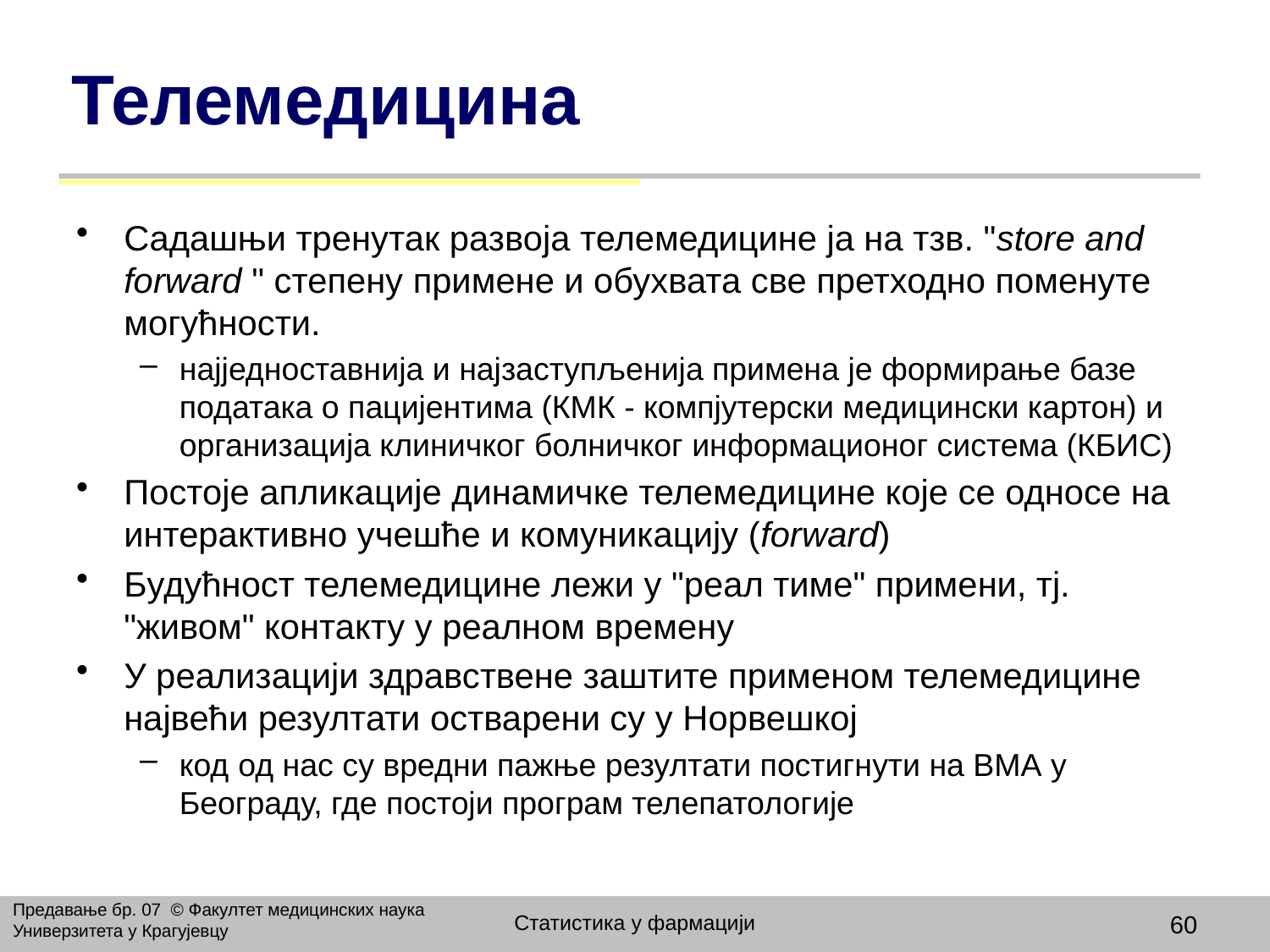

# Телемедицина
Садашњи тренутак развоја телемедицине ја на тзв. "store and forward " степену примене и обухвата све претходно поменуте могућности.
најједноставнија и најзаступљенија примена је формирање базе података о пацијентима (КМК - компјутерски медицински картон) и организација клиничког болничког информационог система (КБИС)
Постоје апликације динамичке телемедицине које се односе на интерактивно учешће и комуникацију (forward)
Будућност телемедицине лежи у "реал тиме" примени, тј. "живом" контакту у реалном времену
У реализацији здравствене заштите применом телемедицине највећи резултати остварени су у Норвешкој
код од нас су вредни пажње резултати постигнути на ВМА у Београду, где постоји програм телепатологије
Предавање бр. 07  © Факултет медицинских наука Универзитета у Крагујевцу
Статистика у фармацији
60